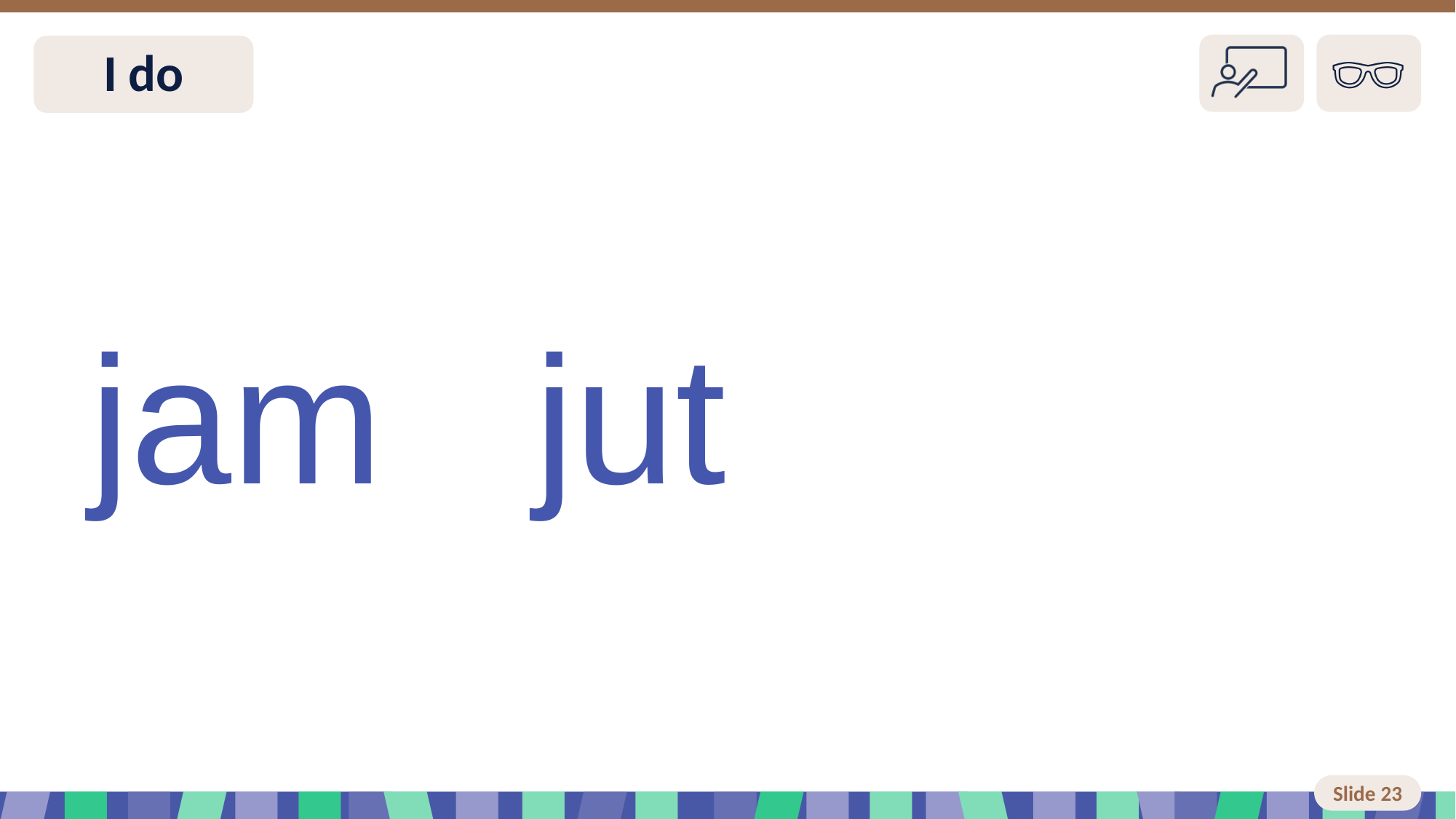

# Slide 20 I do
jam   jut